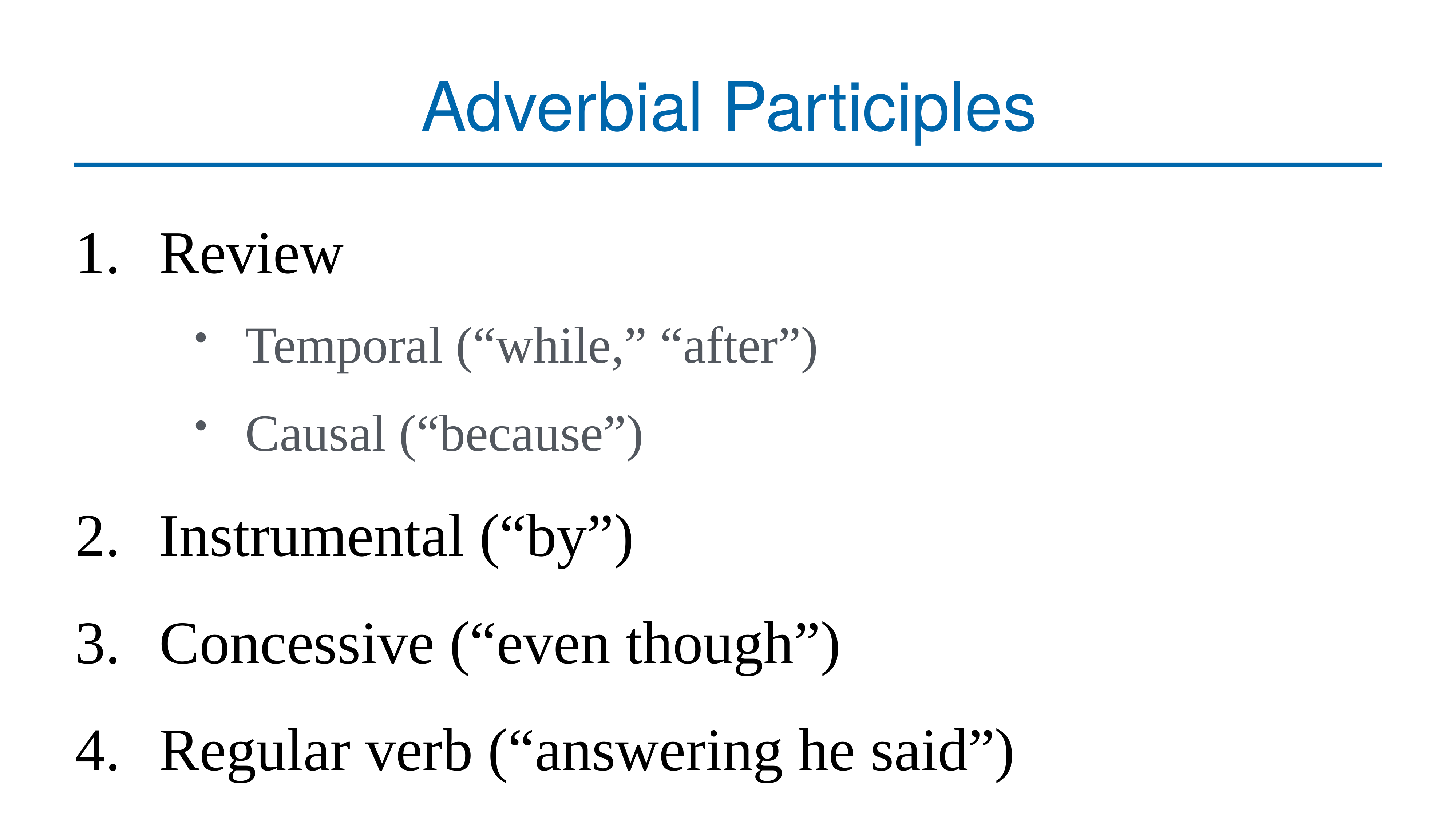

# Adverbial Participles
Review
Temporal (“while,” “after”)
Causal (“because”)
Instrumental (“by”)
Concessive (“even though”)
Regular verb (“answering he said”)